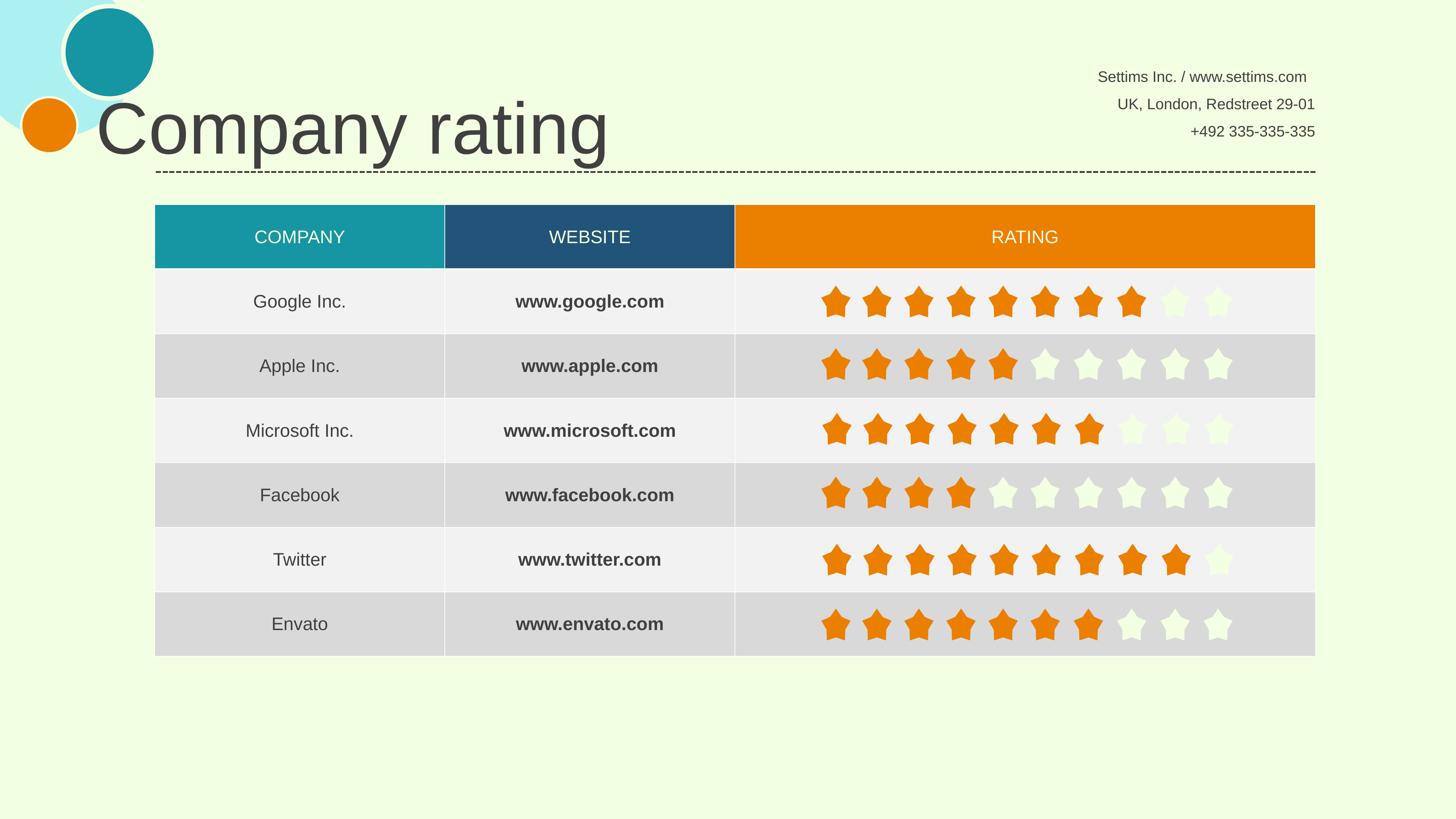

Settims Inc. / www.settims.com
UK, London, Redstreet 29-01
+492 335-335-335
Company rating

| COMPANY | WEBSITE | RATING |
| --- | --- | --- |
| Google Inc. | www.google.com |  |
| Apple Inc. | www.apple.com |  |
| Microsoft Inc. | www.microsoft.com |  |
| Facebook | www.facebook.com |  |
| Twitter | www.twitter.com |  |
| Envato | www.envato.com |  |